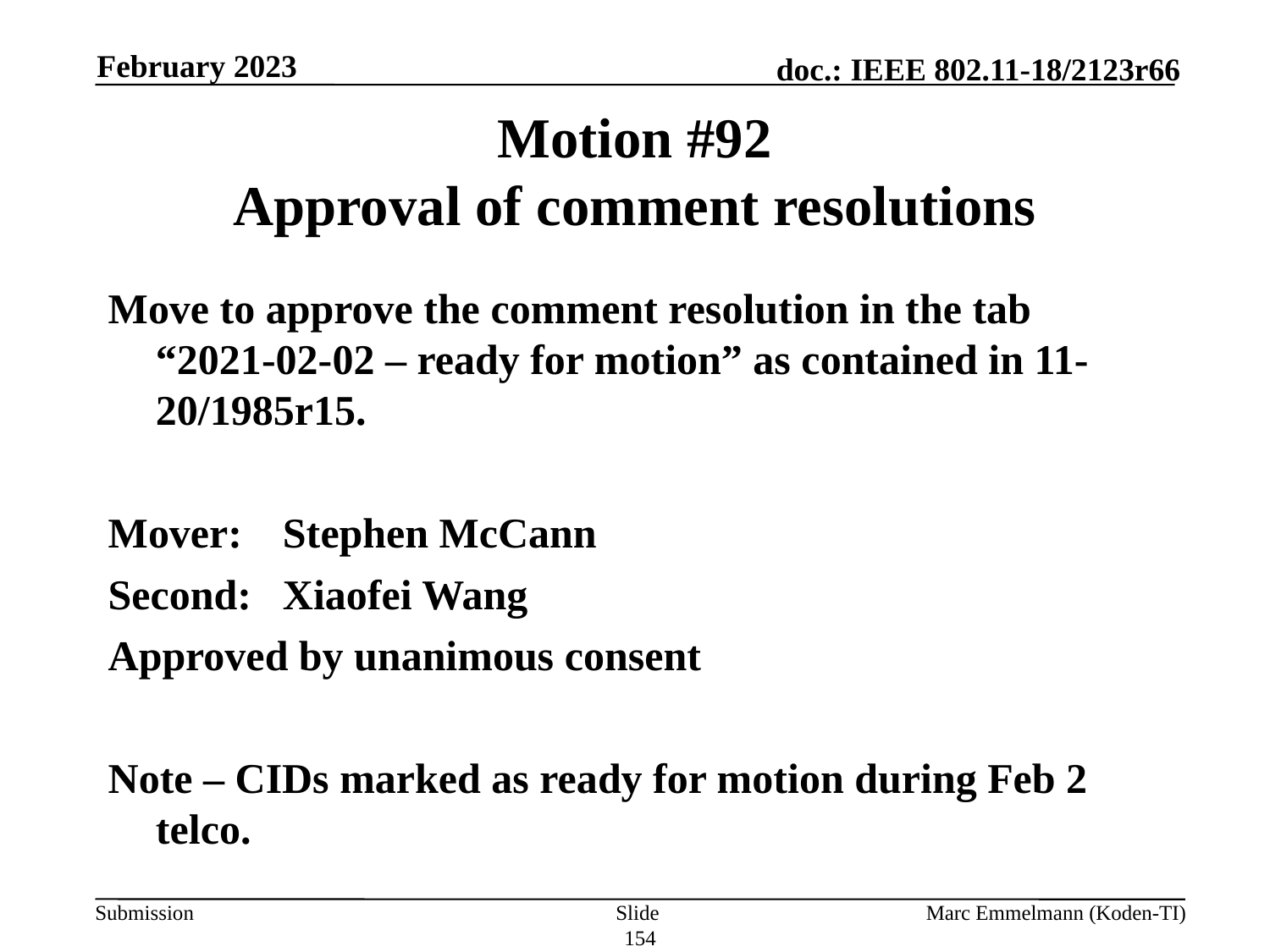

February 2023
# Motion #92 Approval of comment resolutions
Move to approve the comment resolution in the tab “2021-02-02 – ready for motion” as contained in 11-20/1985r15.

Mover:	Stephen McCann
Second:	Xiaofei Wang
Approved by unanimous consent

Note – CIDs marked as ready for motion during Feb 2 telco.
Slide 154
Marc Emmelmann (Koden-TI)